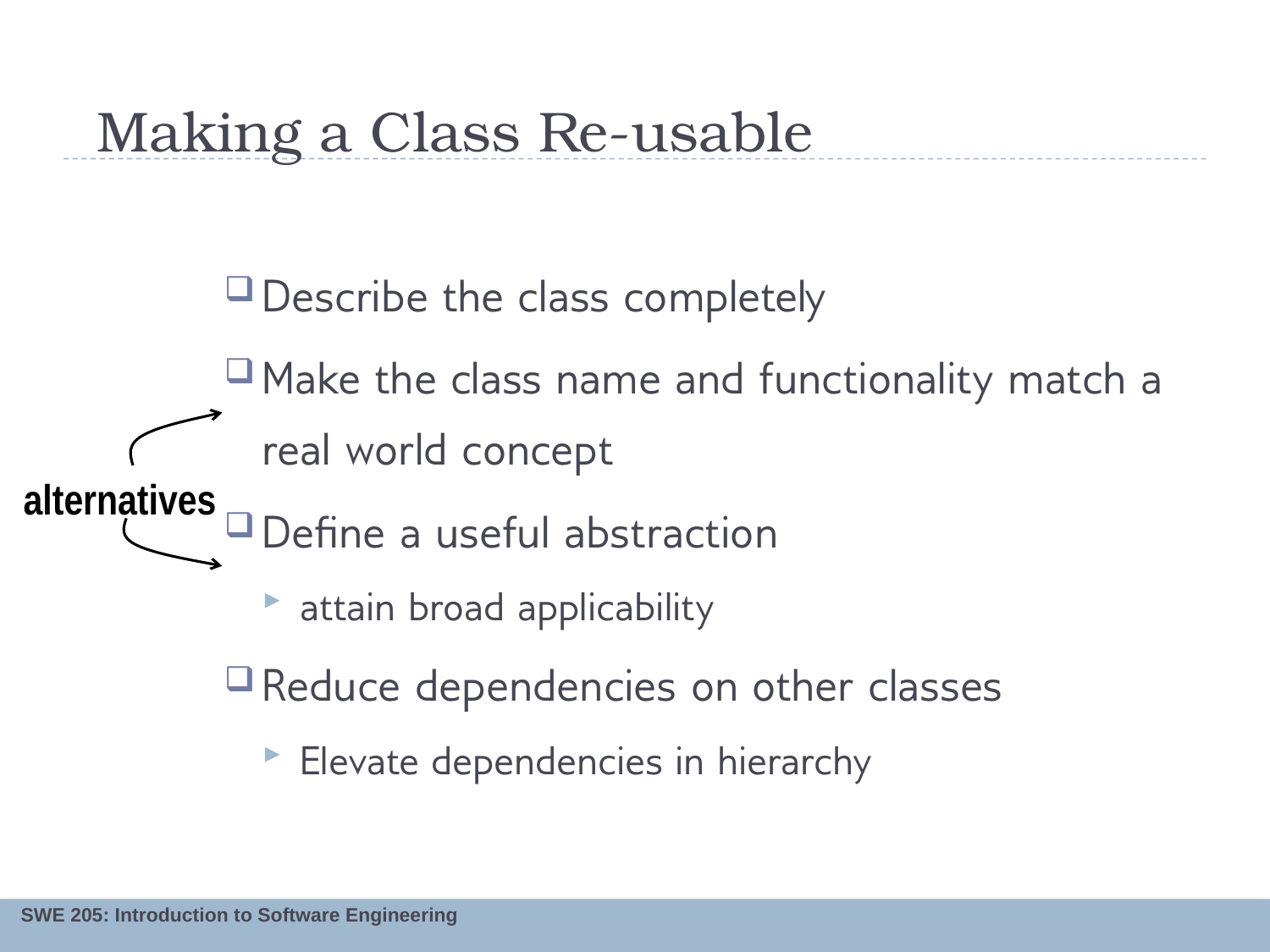

# Making a Class Re-usable
Describe the class completely
Make the class name and functionality match a real world concept
Define a useful abstraction
attain broad applicability
Reduce dependencies on other classes
Elevate dependencies in hierarchy

alternatives